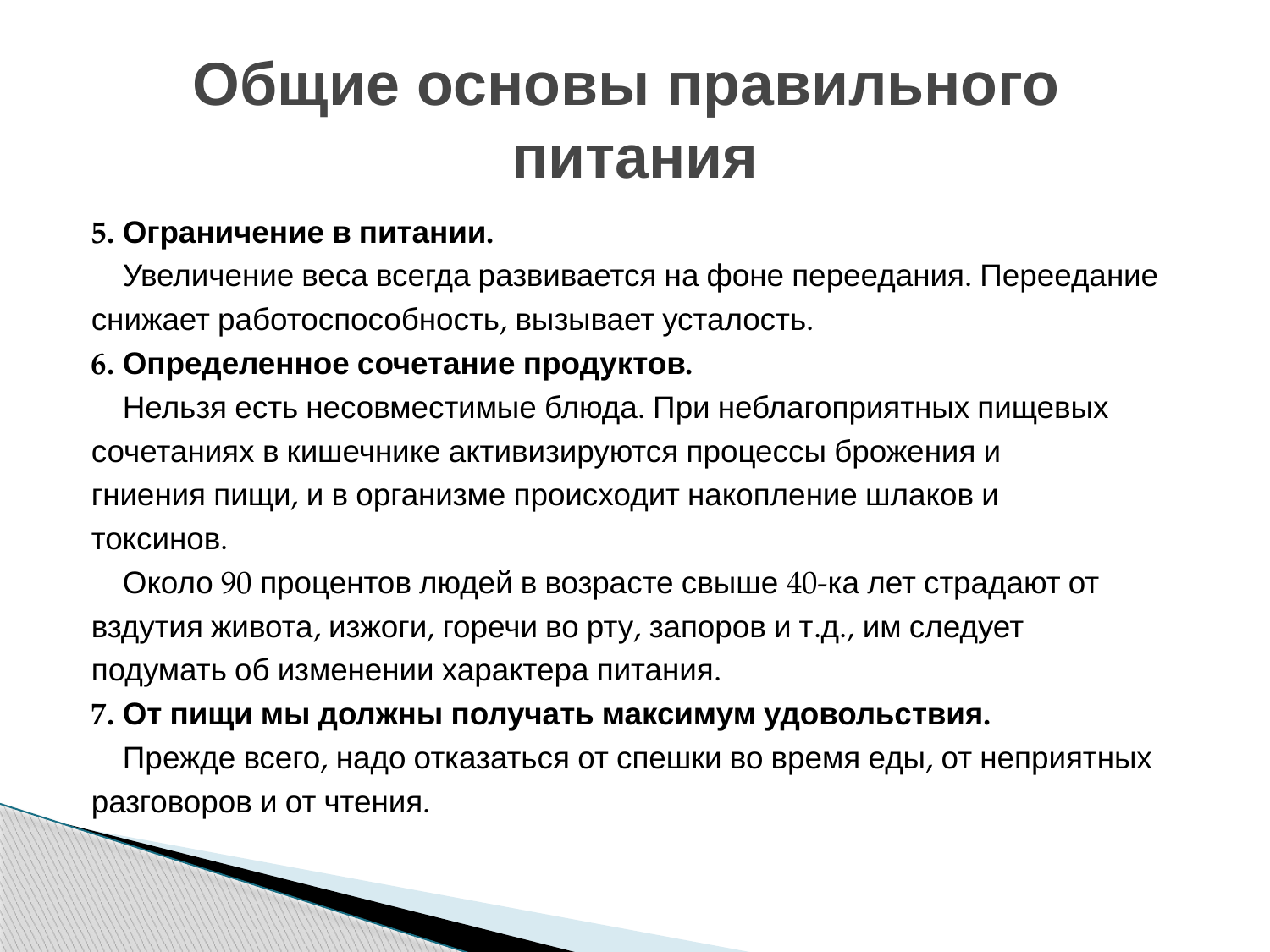

# Общие основы правильного  питания
5. Ограничение в питании.
    Увеличение веса всегда развивается на фоне переедания. Переедание
снижает работоспособность, вызывает усталость.
6. Определенное сочетание продуктов.
    Нельзя есть несовместимые блюда. При неблагоприятных пищевых
сочетаниях в кишечнике активизируются процессы брожения и
гниения пищи, и в организме происходит накопление шлаков и
токсинов.
    Около 90 процентов людей в возрасте свыше 40-ка лет страдают от
вздутия живота, изжоги, горечи во рту, запоров и т.д., им следует
подумать об изменении характера питания.
7. От пищи мы должны получать максимум удовольствия.
    Прежде всего, надо отказаться от спешки во время еды, от неприятных
разговоров и от чтения.